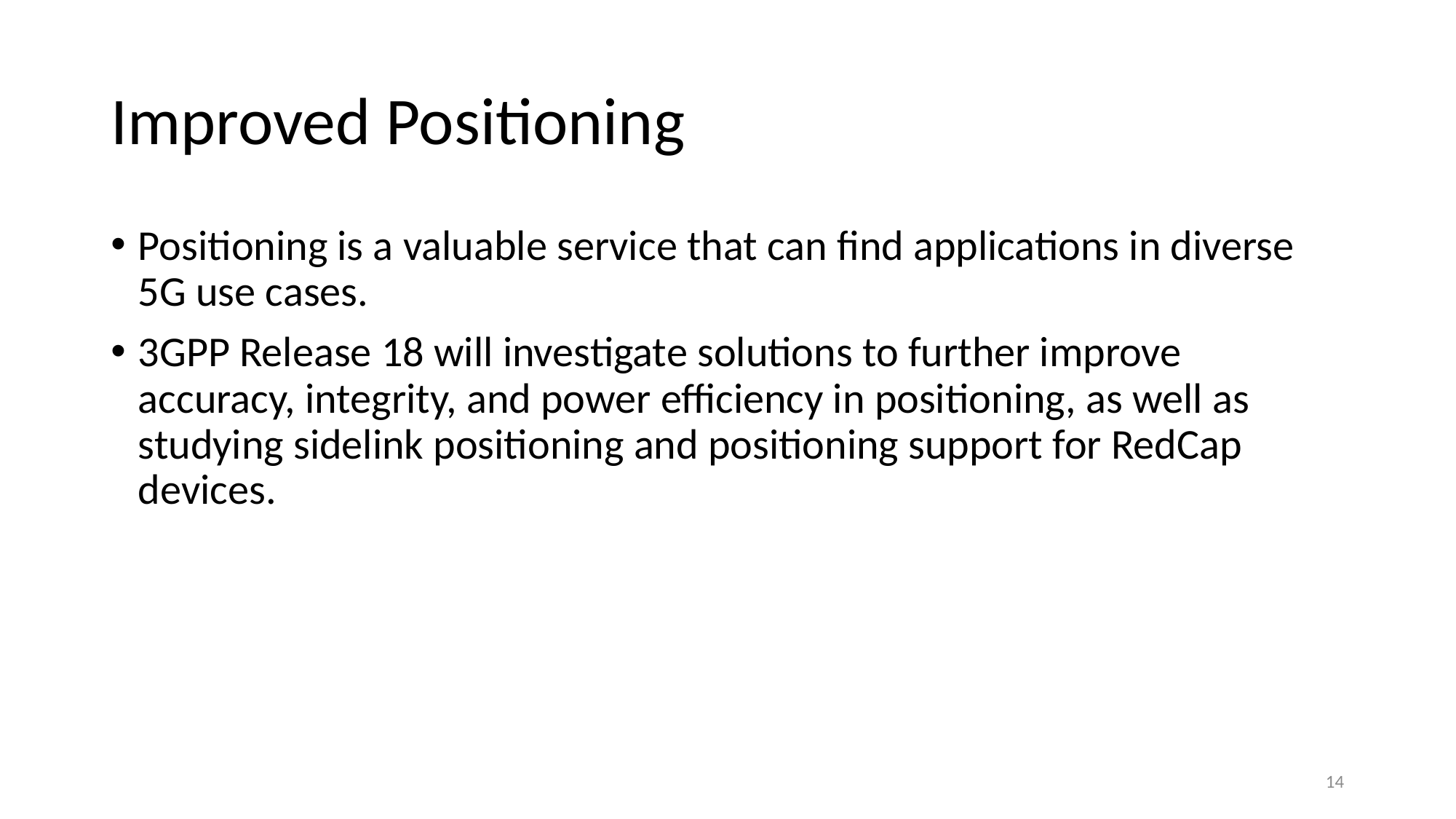

# Improved Positioning
Positioning is a valuable service that can find applications in diverse 5G use cases.
3GPP Release 18 will investigate solutions to further improve accuracy, integrity, and power efficiency in positioning, as well as studying sidelink positioning and positioning support for RedCap devices.
14